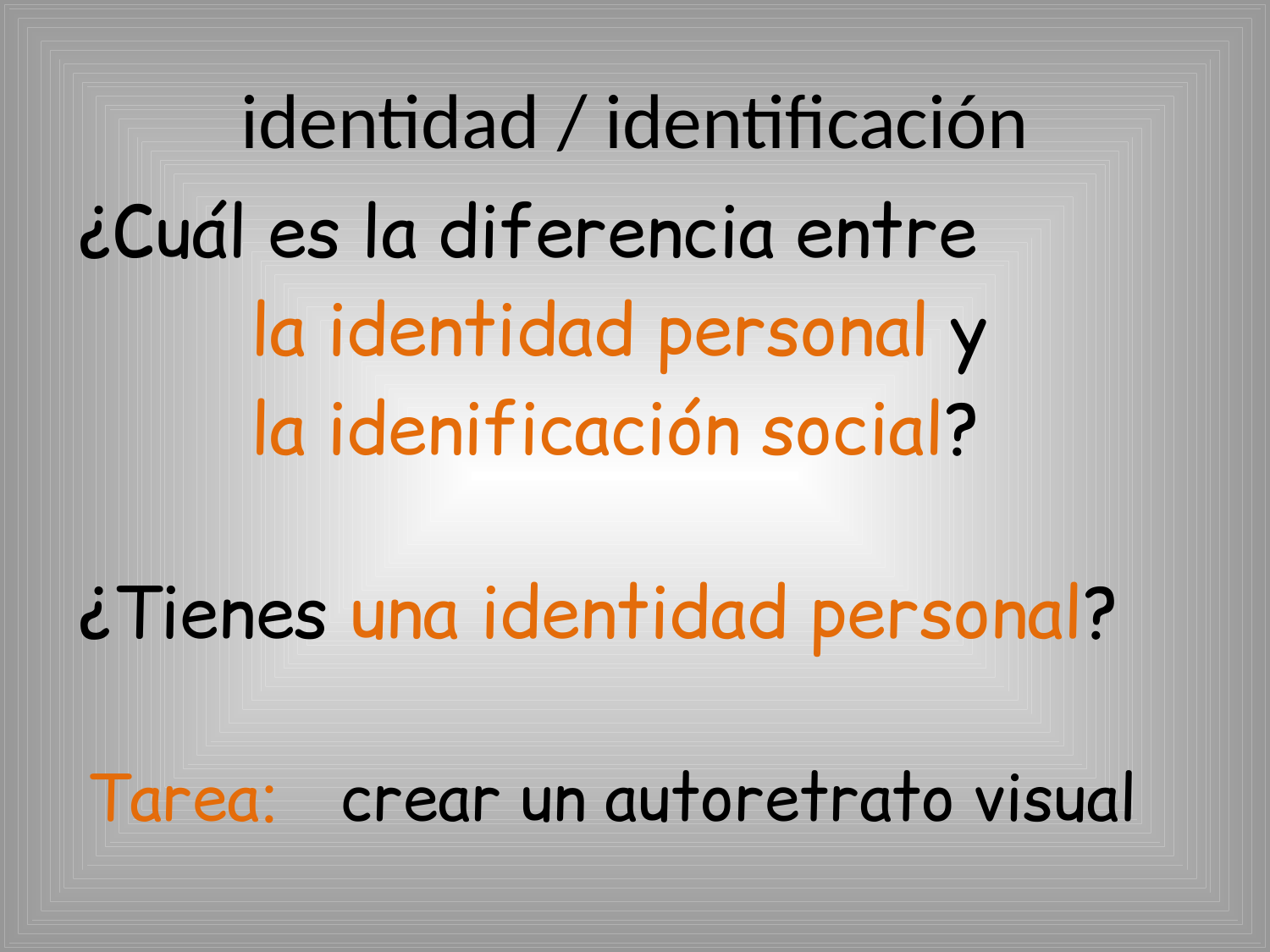

# identidad / identificación
¿Cuál es la diferencia entre
 		la identidad personal y
		la idenificación social?
¿Tienes una identidad personal?
Tarea:	crear un autoretrato visual